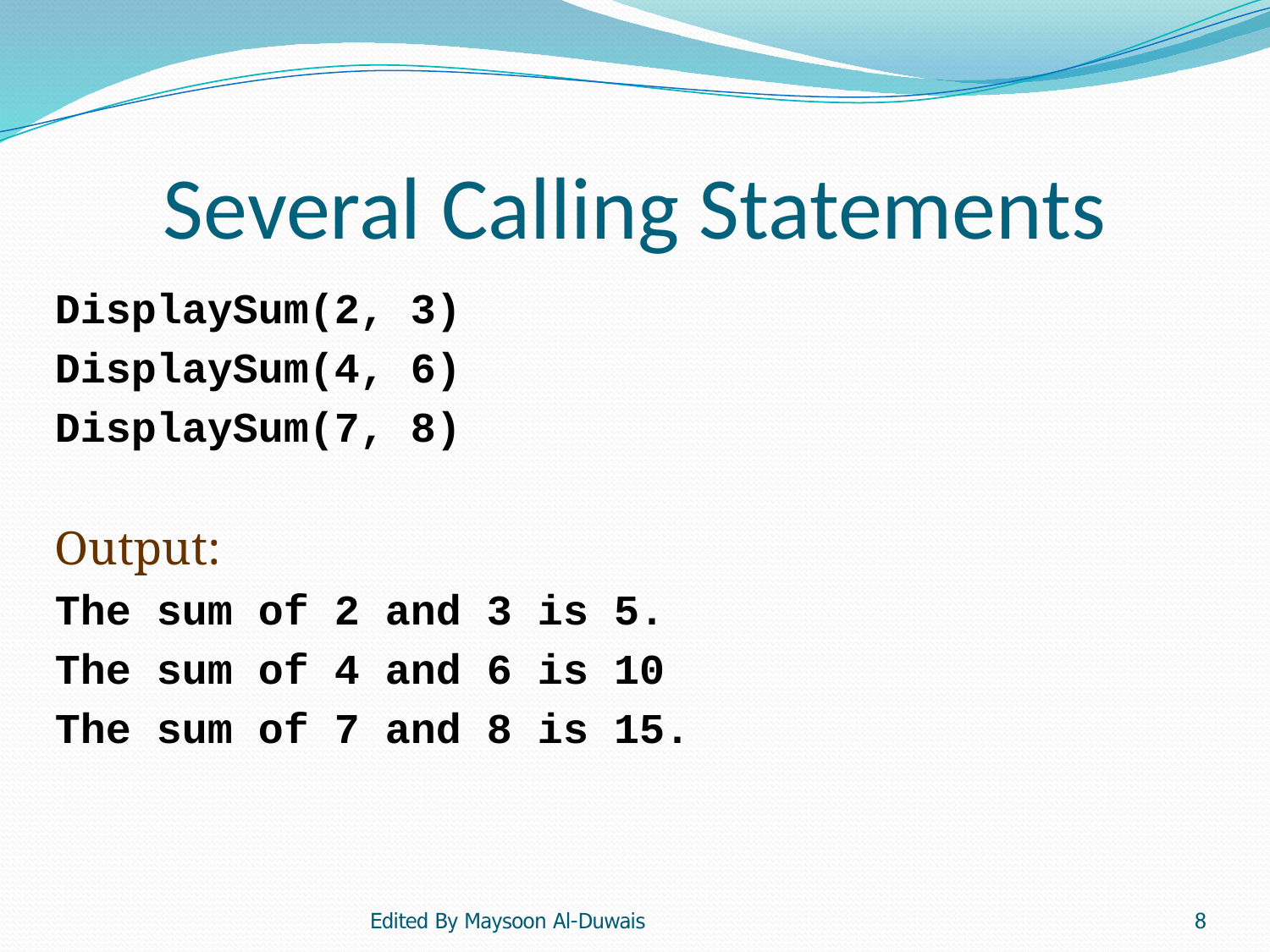

# Several Calling Statements
DisplaySum(2, 3)
DisplaySum(4, 6)
DisplaySum(7, 8)

Output:
The sum of 2 and 3 is 5.
The sum of 4 and 6 is 10
The sum of 7 and 8 is 15.
Edited By Maysoon Al-Duwais
8